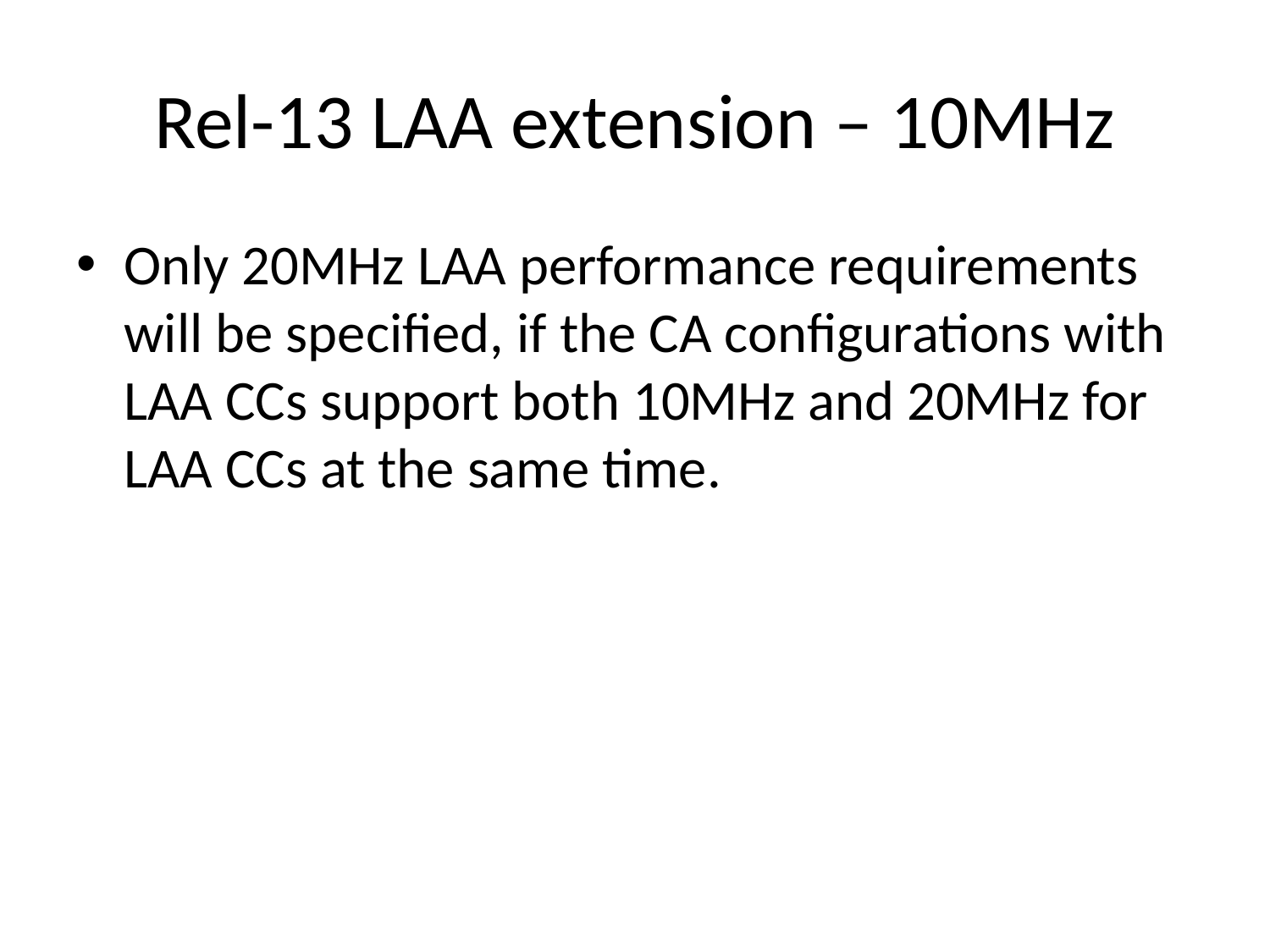

# Rel-13 LAA extension – 10MHz
Only 20MHz LAA performance requirements will be specified, if the CA configurations with LAA CCs support both 10MHz and 20MHz for LAA CCs at the same time.